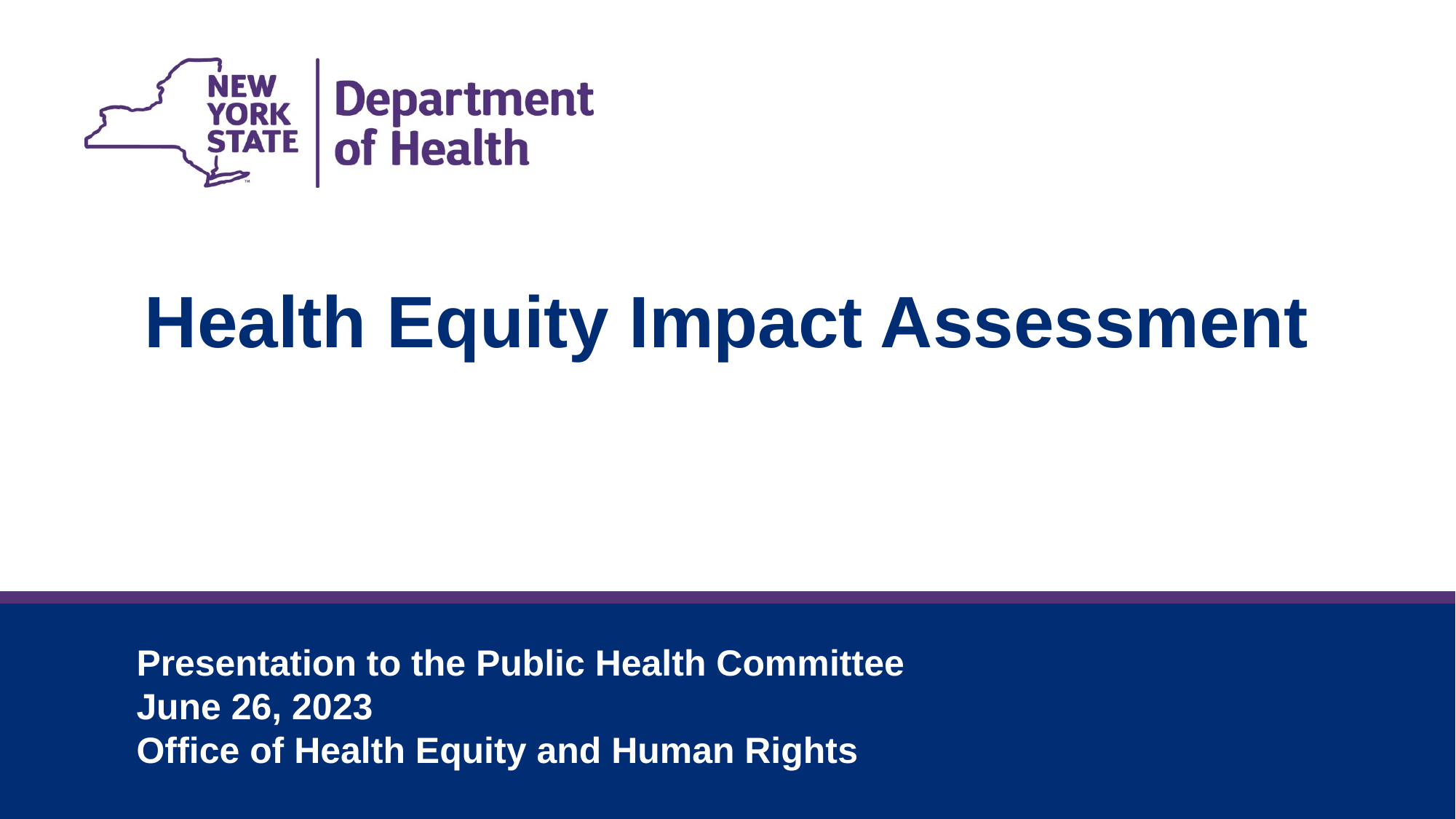

# Health Equity Impact Assessment
Presentation to the Public Health Committee
June 26, 2023
Office of Health Equity and Human Rights